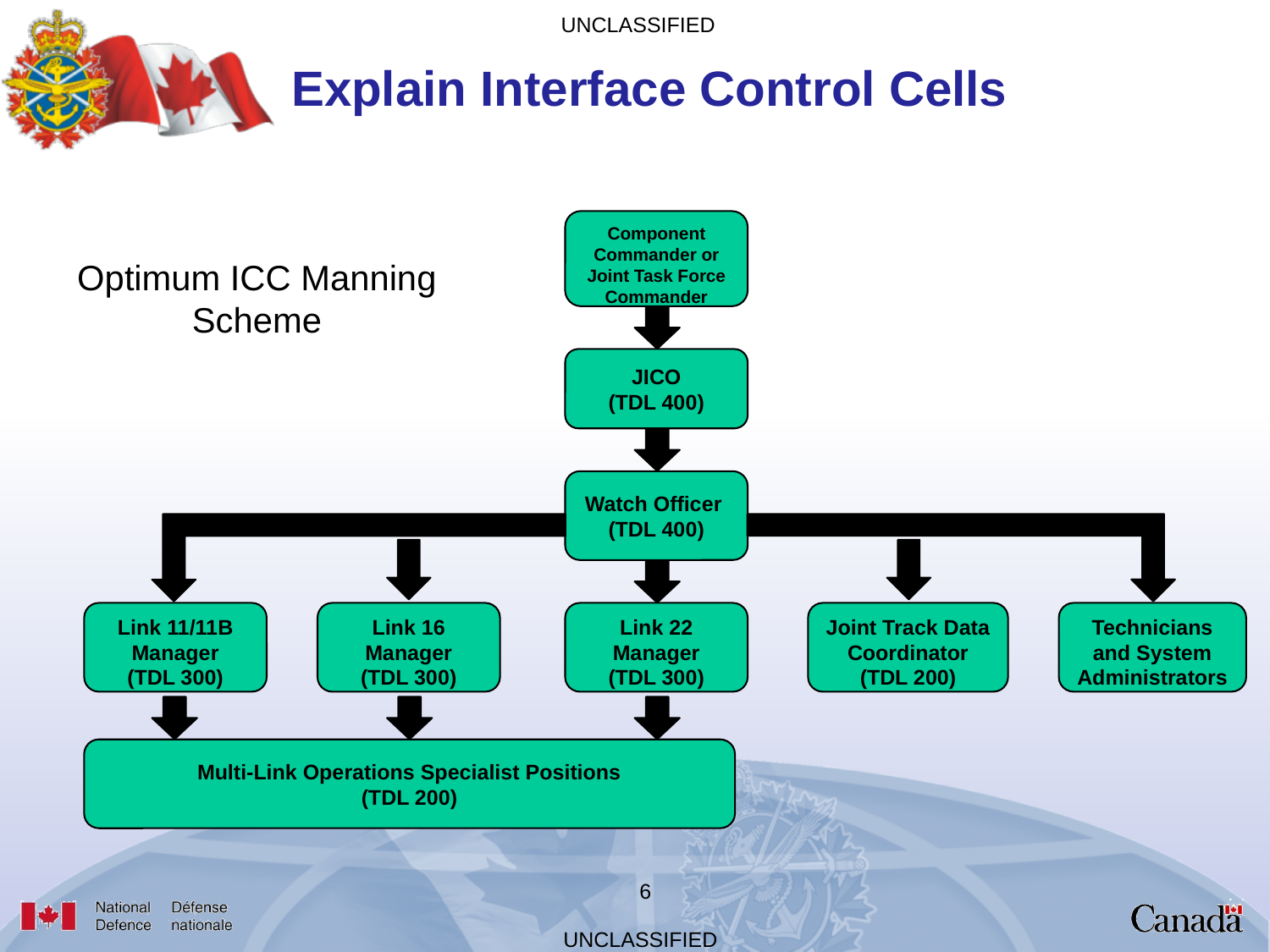

Explain Interface Control Cells

Component Commander or Joint Task Force Commander
Optimum ICC Manning Scheme

JICO
(TDL 400)

Watch Officer
(TDL 400)

Link 11/11B Manager
(TDL 300)
Link 16 Manager
(TDL 300)
Link 22 Manager
(TDL 300)
Joint Track Data Coordinator
(TDL 200)
Technicians and System Administrators

Multi-Link Operations Specialist Positions
(TDL 200)